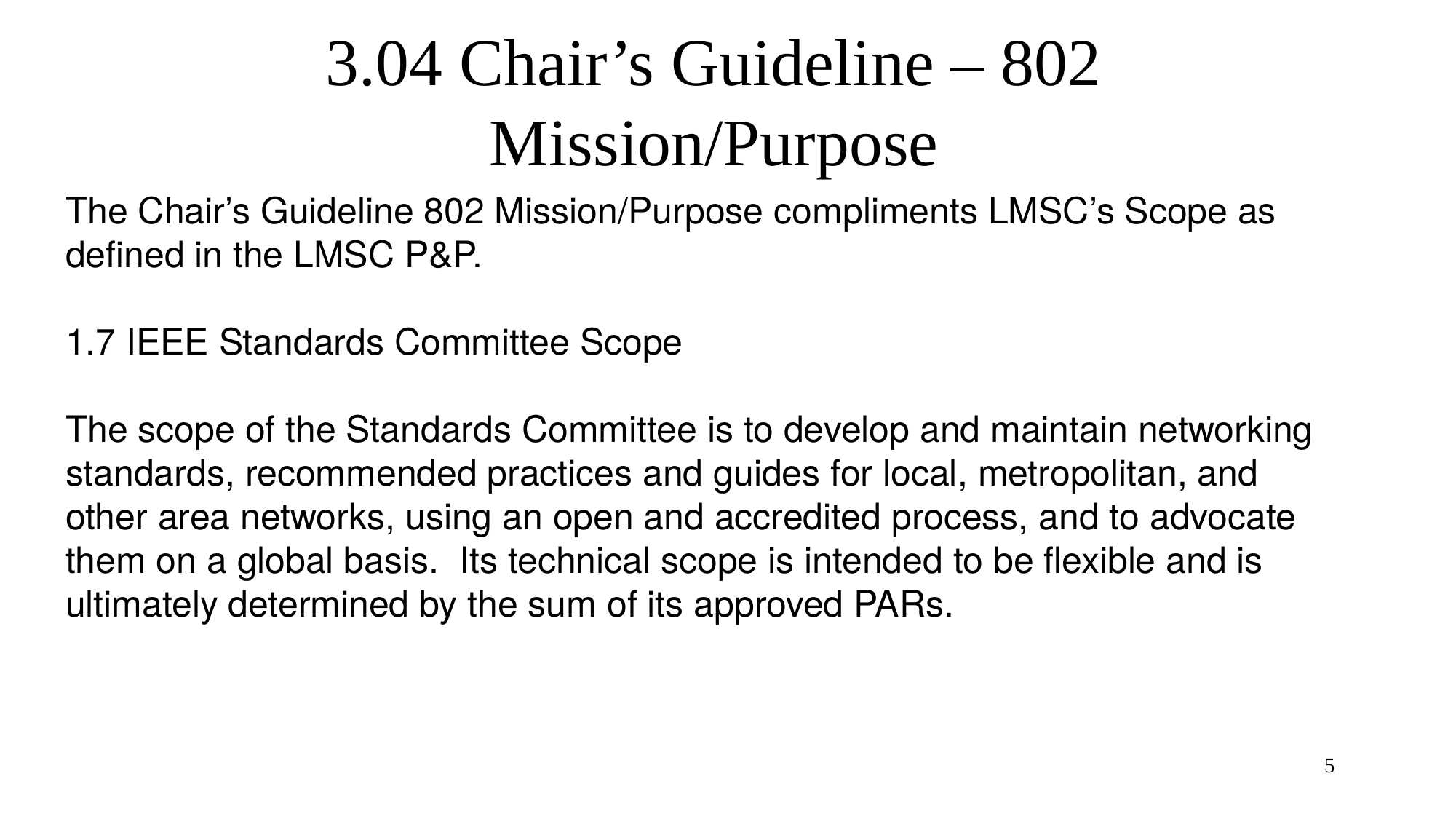

# 3.04 Chair’s Guideline – 802 Mission/Purpose
The Chair’s Guideline 802 Mission/Purpose compliments LMSC’s Scope as defined in the LMSC P&P.

1.7 IEEE Standards Committee Scope
The scope of the Standards Committee is to develop and maintain networking standards, recommended practices and guides for local, metropolitan, and other area networks, using an open and accredited process, and to advocate them on a global basis.  Its technical scope is intended to be flexible and is ultimately determined by the sum of its approved PARs.

5